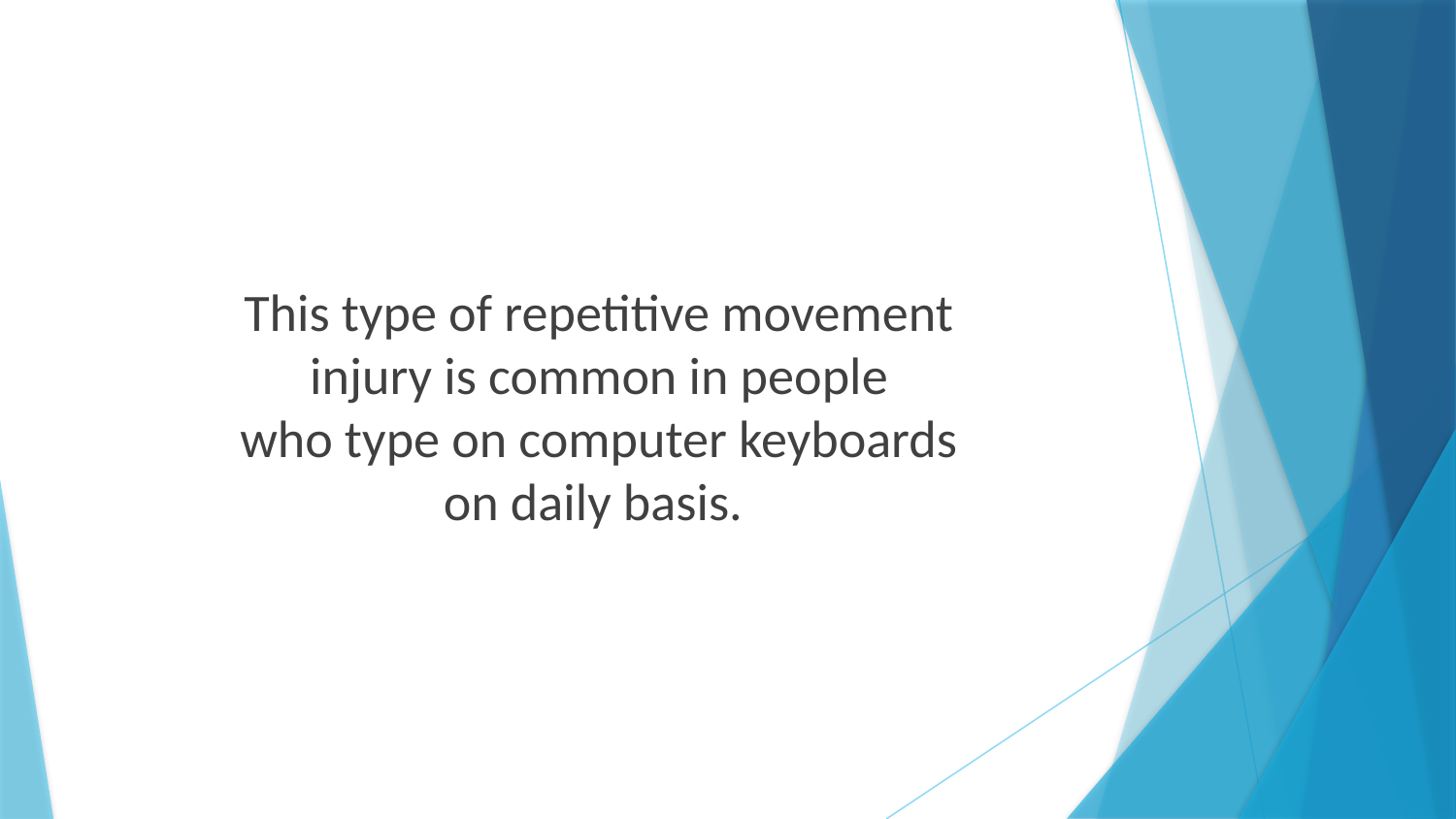

This type of repetitive movement
injury is common in people
who type on computer keyboards
on daily basis.